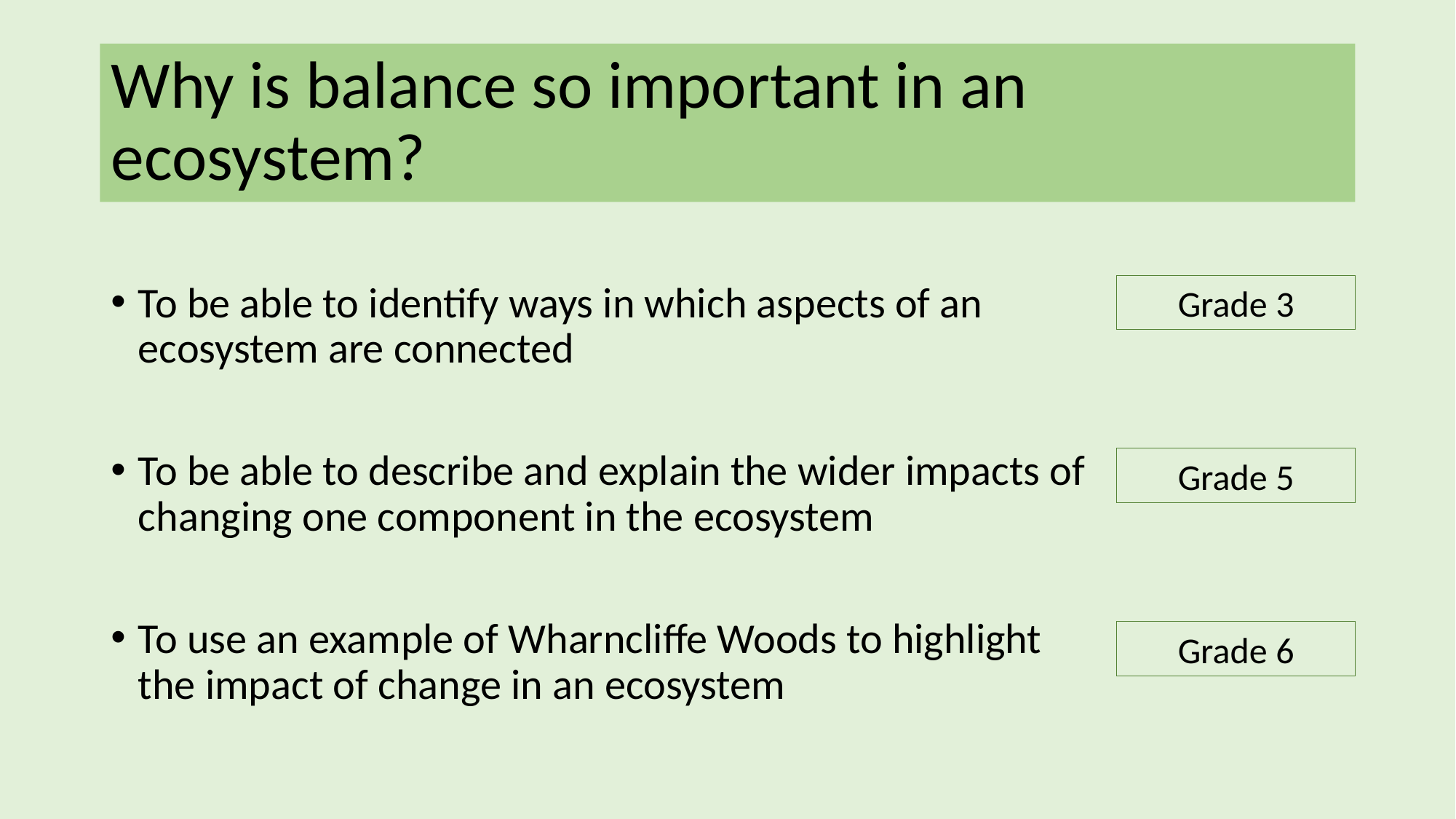

# Why is balance so important in an ecosystem?
To be able to identify ways in which aspects of an ecosystem are connected

To be able to describe and explain the wider impacts of changing one component in the ecosystem

To use an example of Wharncliffe Woods to highlight the impact of change in an ecosystem
Grade 3
Grade 5
Grade 6